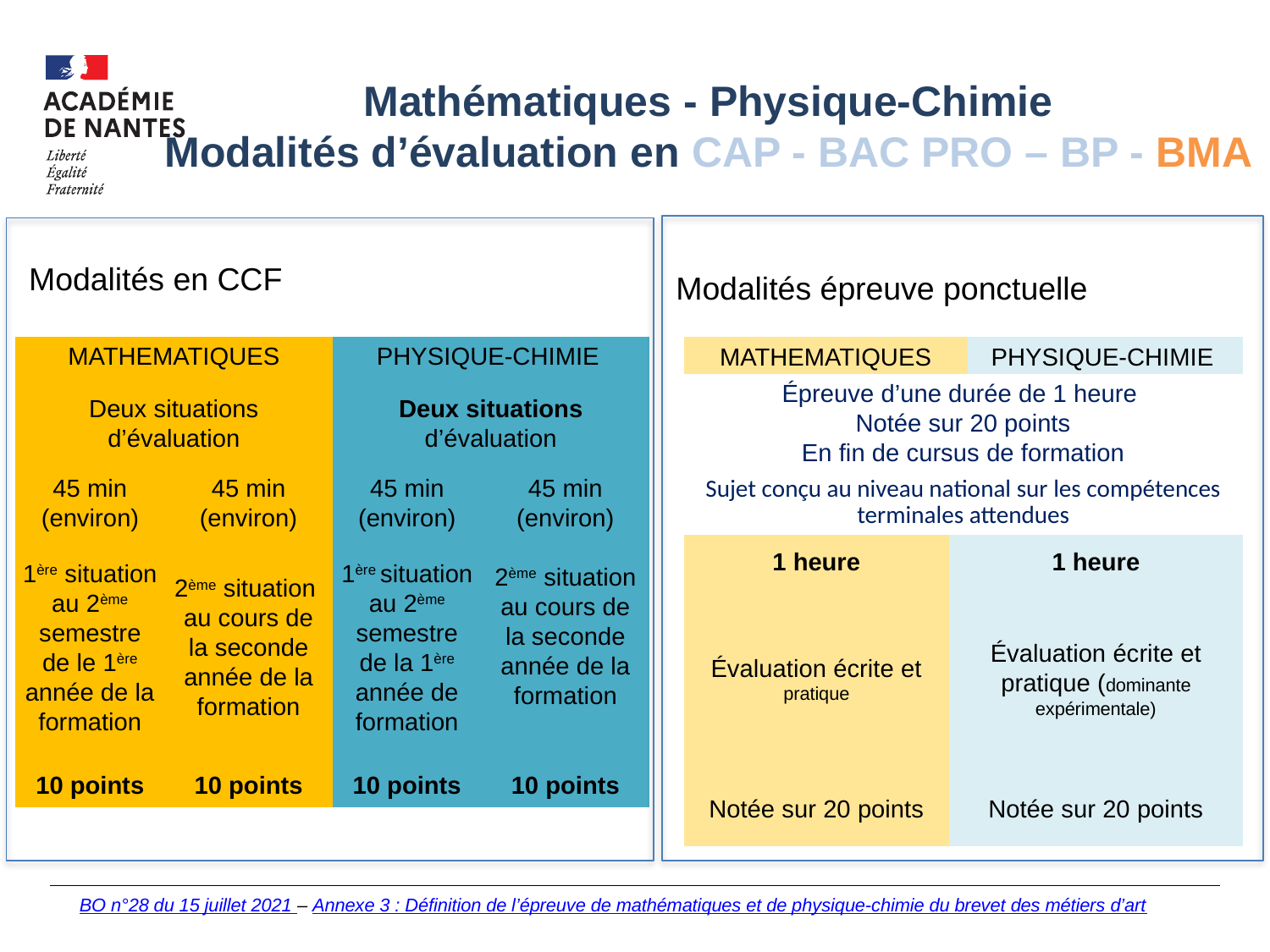

# Mathématiques - Physique-Chimie Modalités d’évaluation en CAP - BAC PRO – BP - BMA

Modalités en CCF
Modalités épreuve ponctuelle
| MATHEMATIQUES |  | PHYSIQUE-CHIMIE |  |
| --- | --- | --- | --- |
| Deux situations d’évaluation |  | Deux situations d’évaluation |  |
| 45 min (environ) | 45 min (environ) | 45 min (environ) | 45 min (environ) |
| 1ère situation au 2ème semestre de le 1ère année de la formation | 2ème situation au cours de la seconde année de la formation | 1ère situation au 2ème semestre de la 1ère année de formation | 2ème situation au cours de la seconde année de la formation |
| 10 points | 10 points | 10 points | 10 points |
| MATHEMATIQUES |  | PHYSIQUE-CHIMIE |
| --- | --- | --- |
| Épreuve d’une durée de 1 heure Notée sur 20 points En fin de cursus de formation |  |  |
| Sujet conçu au niveau national sur les compétences terminales attendues |  |  |
| 1 heure | 1 heure |  |
| Évaluation écrite et pratique | Évaluation écrite et pratique (dominante expérimentale) |  |
| Notée sur 20 points | Notée sur 20 points |  |
BO n°28 du 15 juillet 2021 – Annexe 3 : Définition de l’épreuve de mathématiques et de physique-chimie du brevet des métiers d’art